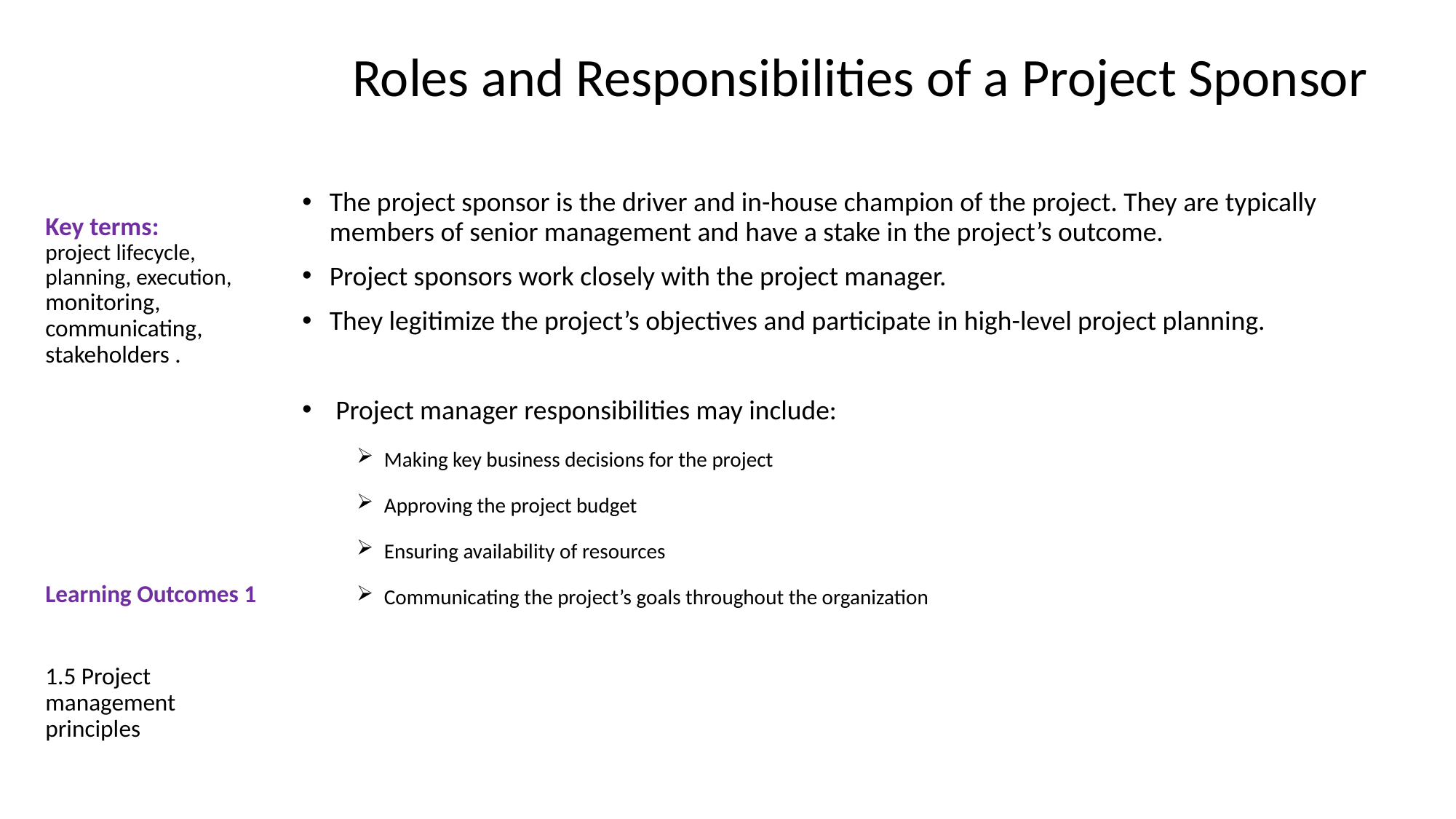

# Roles and Responsibilities of a Project Sponsor

Key terms:
project lifecycle, planning, execution, monitoring, communicating, stakeholders .

Learning Outcomes 1

1.5 Project management principles

The project sponsor is the driver and in-house champion of the project. They are typically members of senior management and have a stake in the project’s outcome.
Project sponsors work closely with the project manager.
They legitimize the project’s objectives and participate in high-level project planning.

 Project manager responsibilities may include:
Making key business decisions for the project
Approving the project budget
Ensuring availability of resources
Communicating the project’s goals throughout the organization